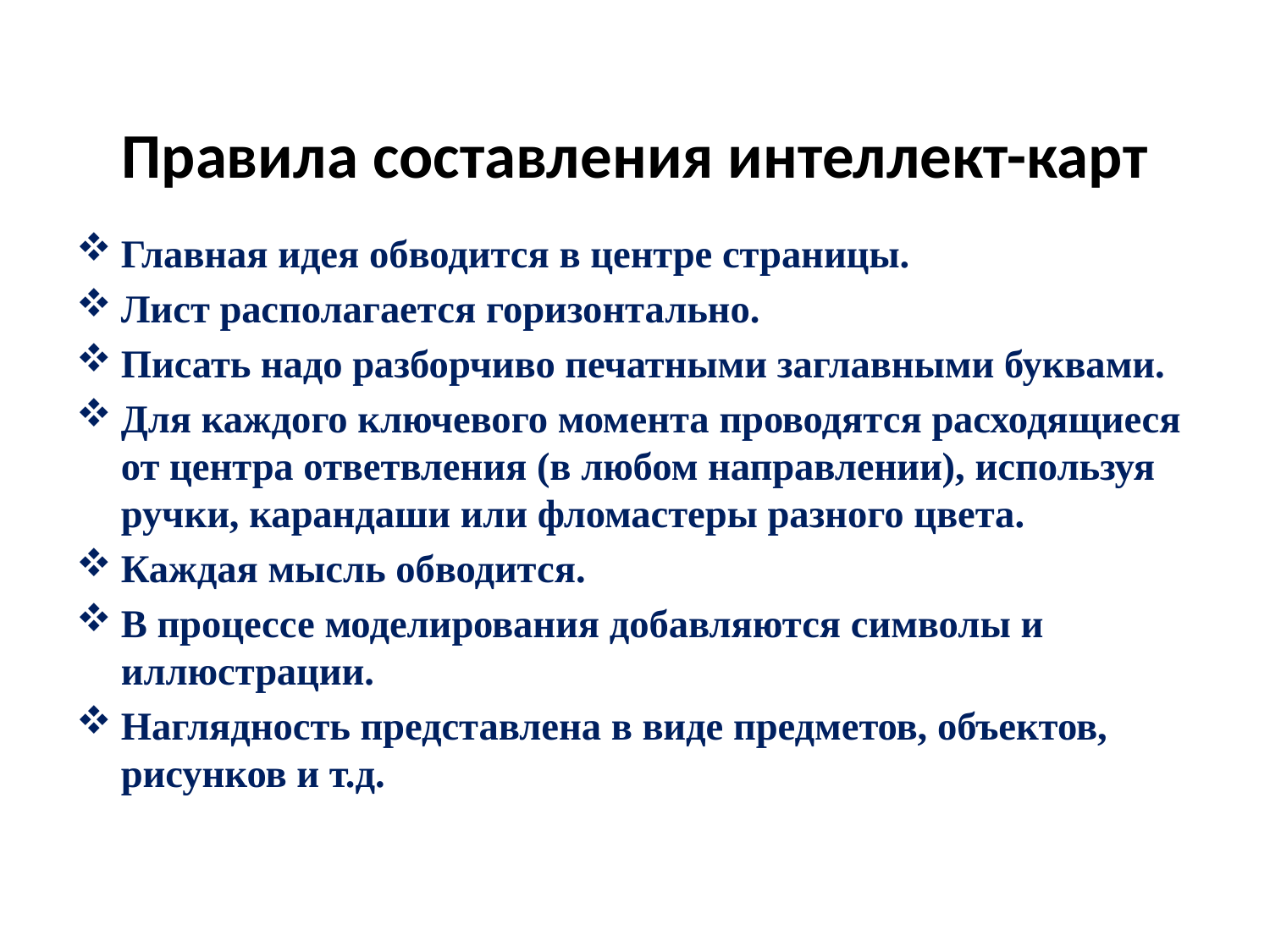

# Правила составления интеллект-карт
Главная идея обводится в центре страницы.
Лист располагается горизонтально.
Писать надо разборчиво печатными заглавными буквами.
Для каждого ключевого момента проводятся расходящиеся от центра ответвления (в любом направлении), используя ручки, карандаши или фломастеры разного цвета.
Каждая мысль обводится.
В процессе моделирования добавляются символы и иллюстрации.
Наглядность представлена в виде предметов, объектов, рисунков и т.д.